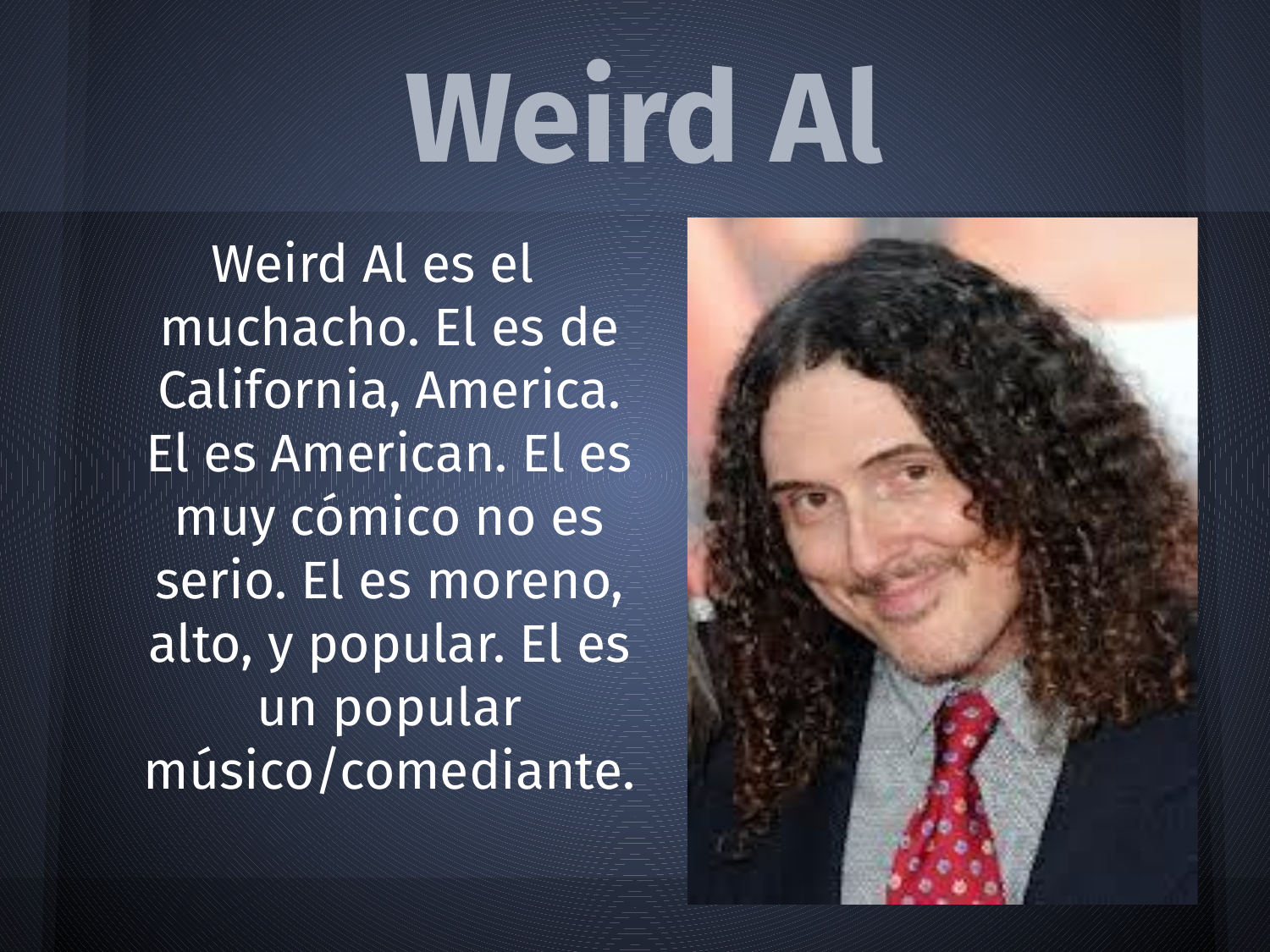

# Weird Al
 Weird Al es el muchacho. El es de California, America. El es American. El es muy cómico no es serio. El es moreno, alto, y popular. El es un popular músico/comediante.